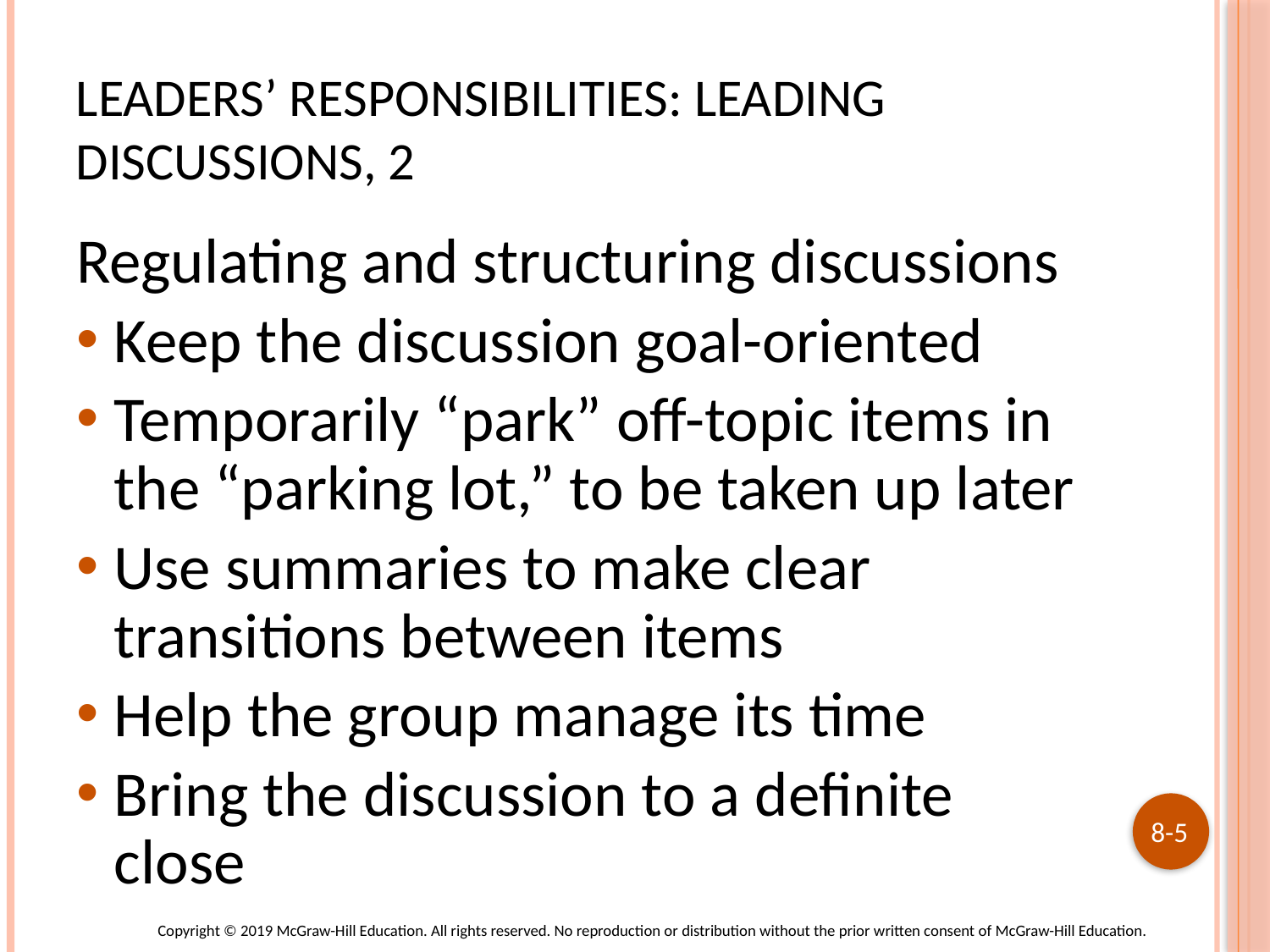

# Leaders’ Responsibilities: Leading Discussions, 2
Regulating and structuring discussions
Keep the discussion goal-oriented
Temporarily “park” off-topic items in the “parking lot,” to be taken up later
Use summaries to make clear transitions between items
Help the group manage its time
Bring the discussion to a definite close